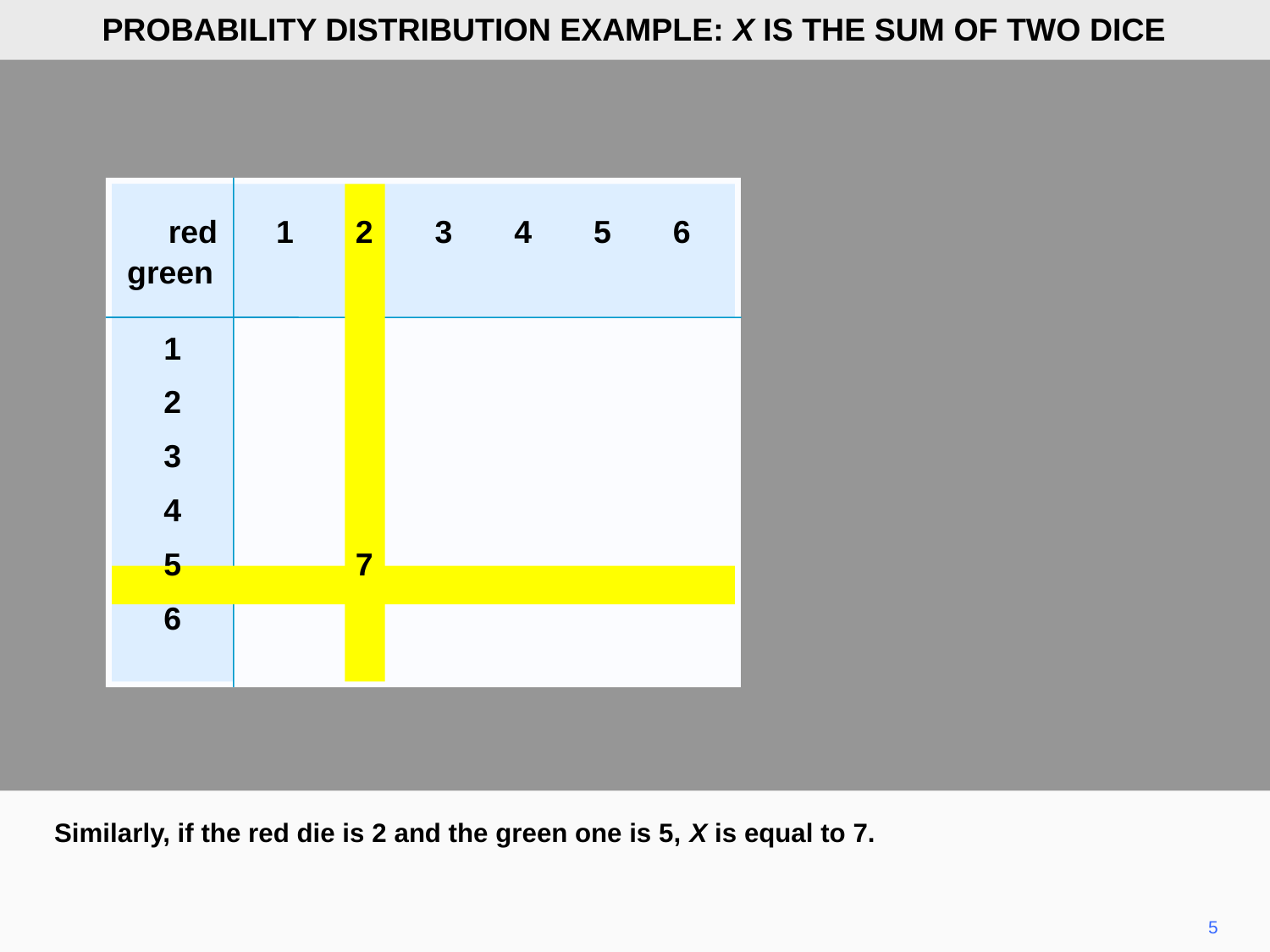

PROBABILITY DISTRIBUTION EXAMPLE: X IS THE SUM OF TWO DICE

      red	1	2	3	4	5	6
 green
	1
	2
	3
	4
	5		7
	6

Similarly, if the red die is 2 and the green one is 5, X is equal to 7.
5